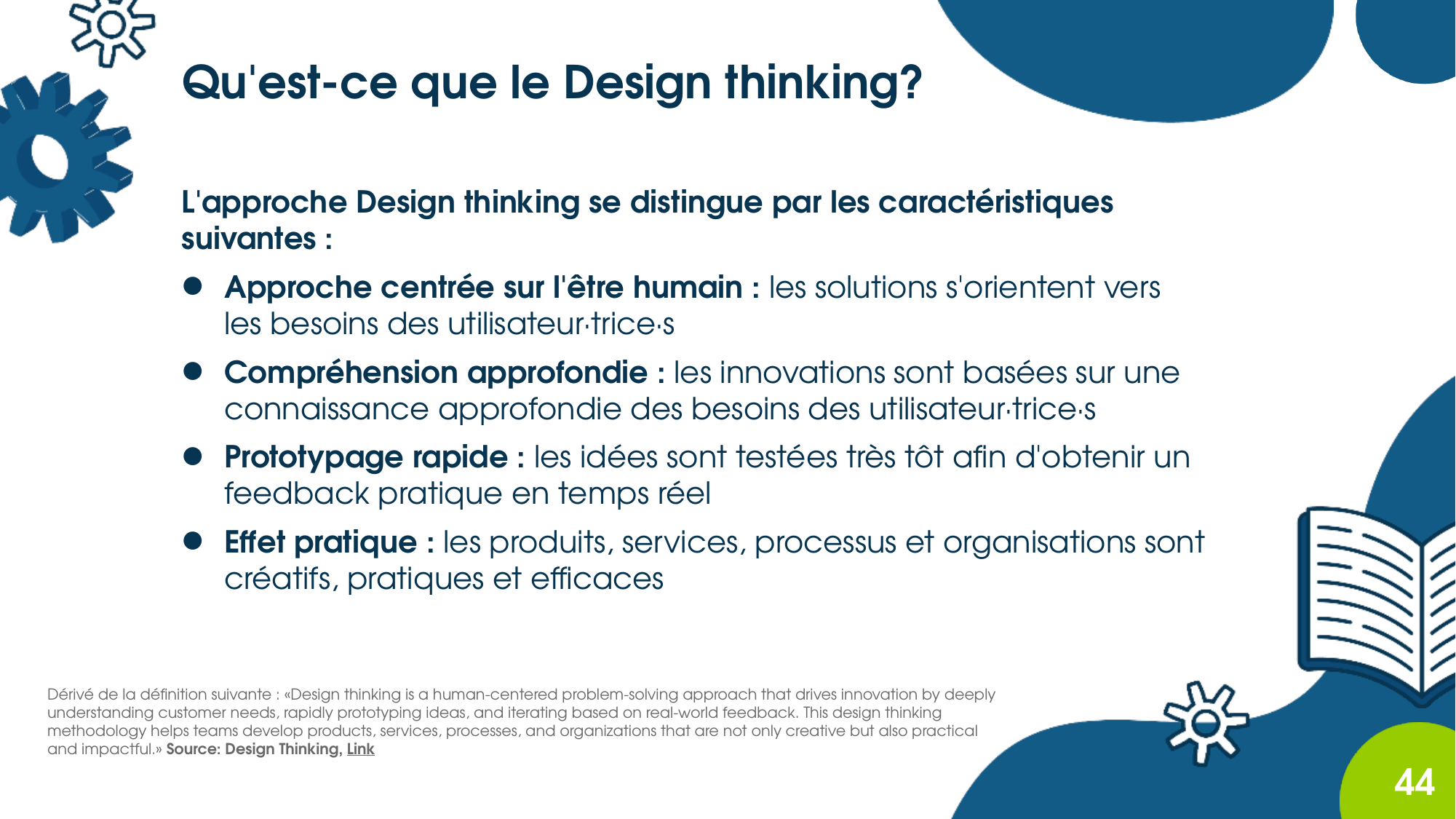

# Qu'est-ce que le Design thinking?
L'approche Design thinking se distingue par les caractéristiques suivantes :
Approche centrée sur l'être humain : les solutions s'orientent vers les besoins des utilisateur·trice·s
Compréhension approfondie : les innovations sont basées sur une connaissance approfondie des besoins des utilisateur·trice·s
Prototypage rapide : les idées sont testées très tôt afin d'obtenir un feedback pratique en temps réel
Effet pratique : les produits, services, processus et organisations sont créatifs, pratiques et efficaces
Dérivé de la définition suivante : «Design thinking is a human-centered problem-solving approach that drives innovation by deeply understanding customer needs, rapidly prototyping ideas, and iterating based on real-world feedback. This design thinking methodology helps teams develop products, services, processes, and organizations that are not only creative but also practical and impactful.» Source: Design Thinking, Link
44